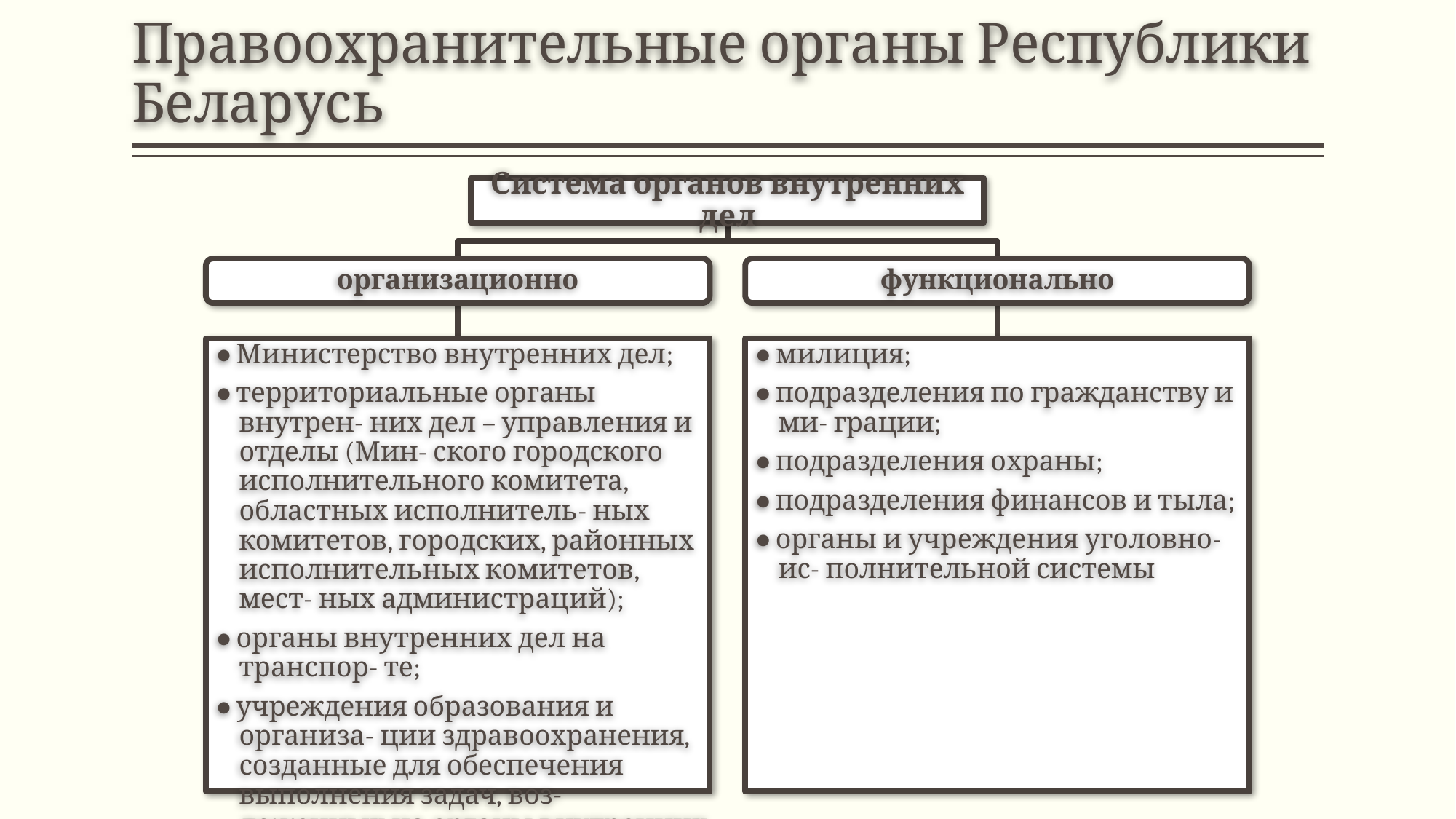

# Правоохранительные органы Республики Беларусь

Система органов внутренних дел

организационно
функционально

⦁ Министерство внутренних дел;
⦁ территориальные органы внутрен- них дел – управления и отделы (Мин- ского городского исполнительного комитета, областных исполнитель- ных комитетов, городских, районных исполнительных комитетов, мест- ных администраций);
⦁ органы внутренних дел на транспор- те;
⦁ учреждения образования и организа- ции здравоохранения, созданные для обеспечения выполнения задач, воз- ложенных на органы внутренних дел

⦁ милиция;
⦁ подразделения по гражданству и ми- грации;
⦁ подразделения охраны;
⦁ подразделения финансов и тыла;
⦁ органы и учреждения уголовно-ис- полнительной системы